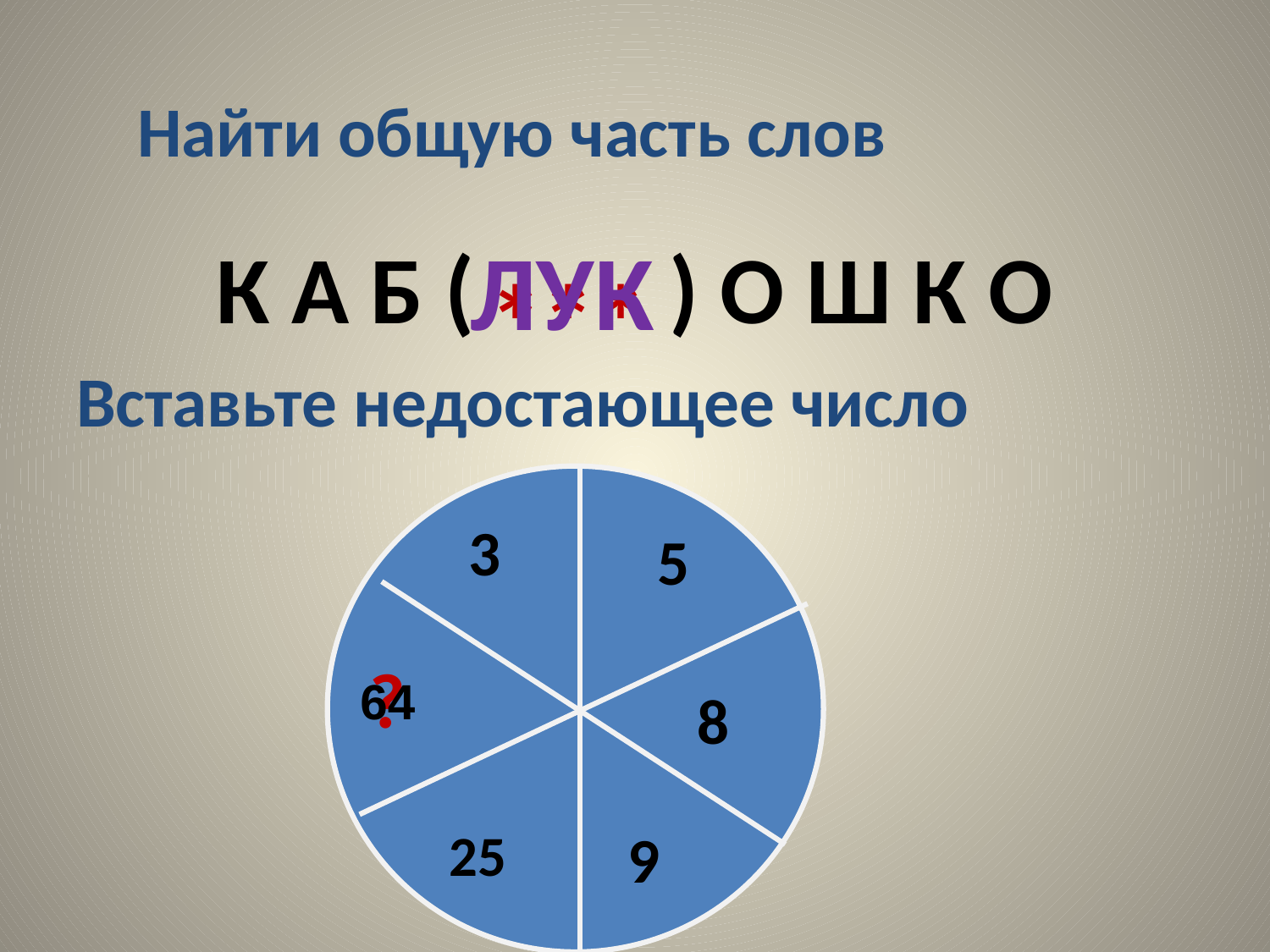

# Найти общую часть слов
ЛУК
К А Б (         ) О Ш К О
Вставьте недостающее число

***

3
5
3
5
8
8
?
25
9
25
?
64